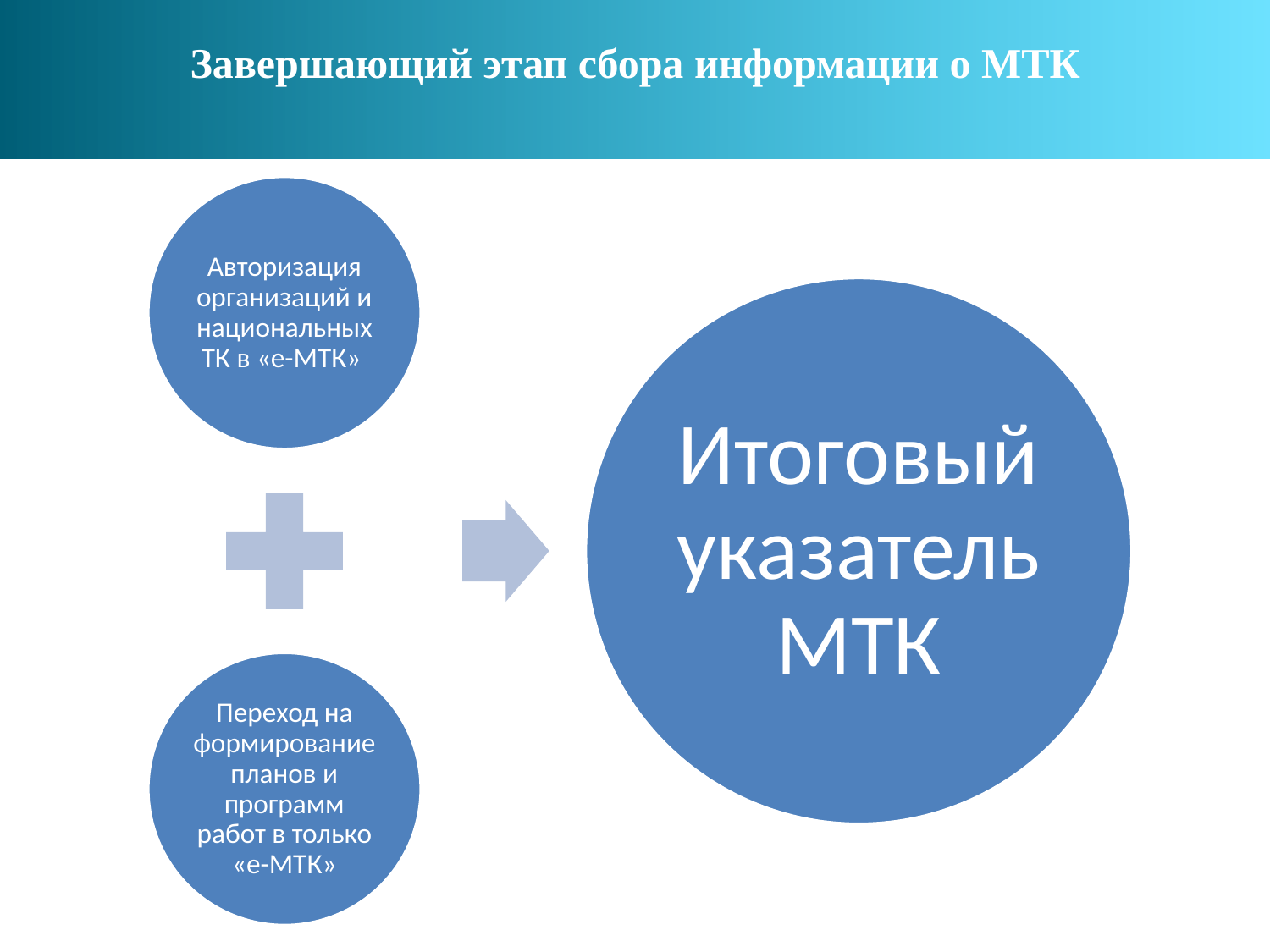

Завершающий этап сбора информации о МТК
Авторизация организаций и национальных ТК в «е-МТК»

Переход на формирование планов и программ работ в только «е-МТК»

Итоговый указатель МТК